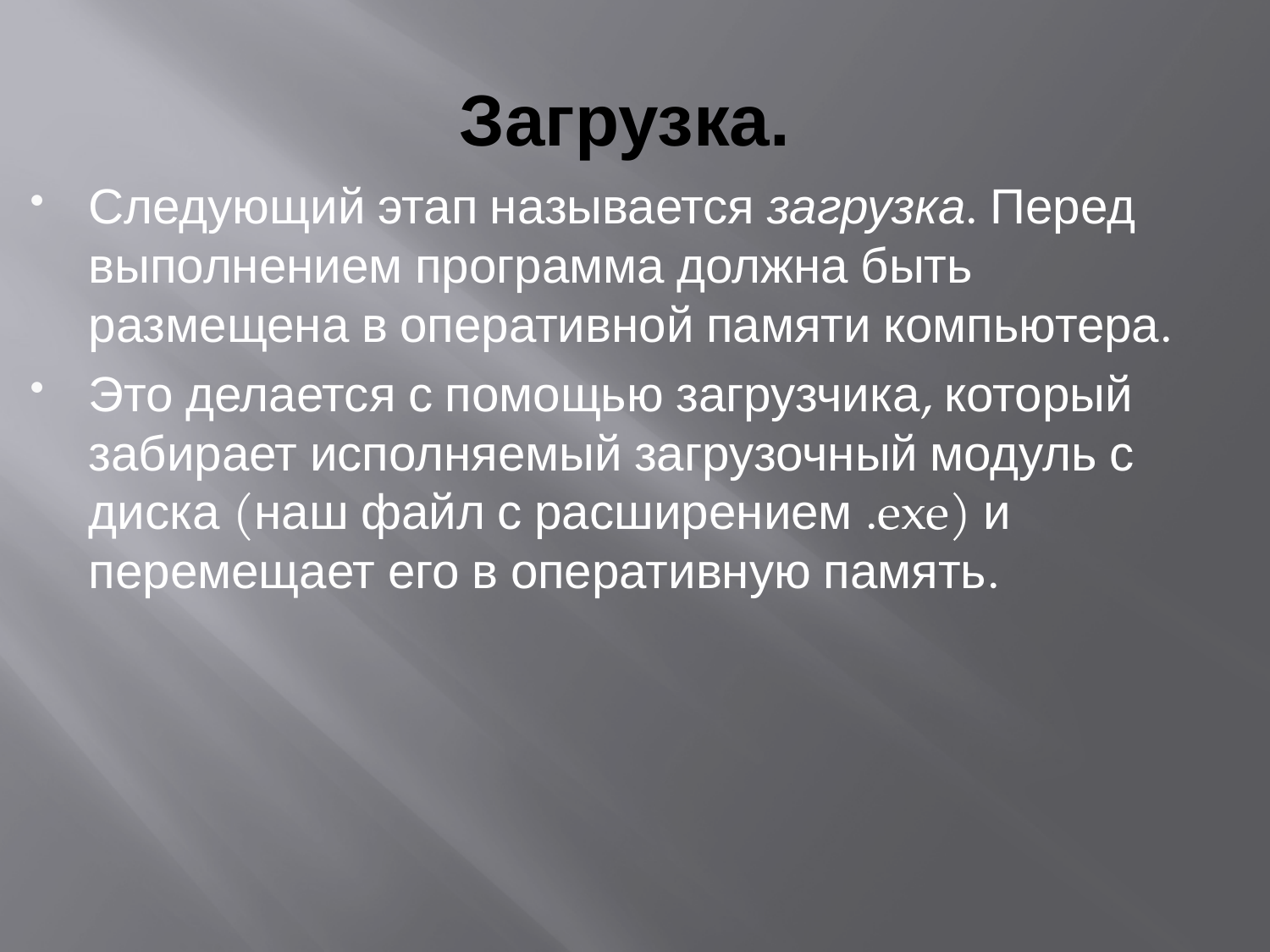

# Загрузка.
Следующий этап называется загрузка. Перед выполнением программа должна быть размещена в оперативной памяти компьютера.
Это делается с помощью загрузчика, который забирает исполняемый загрузочный модуль с диска (наш файл с расширением .exe) и перемещает его в оперативную память.